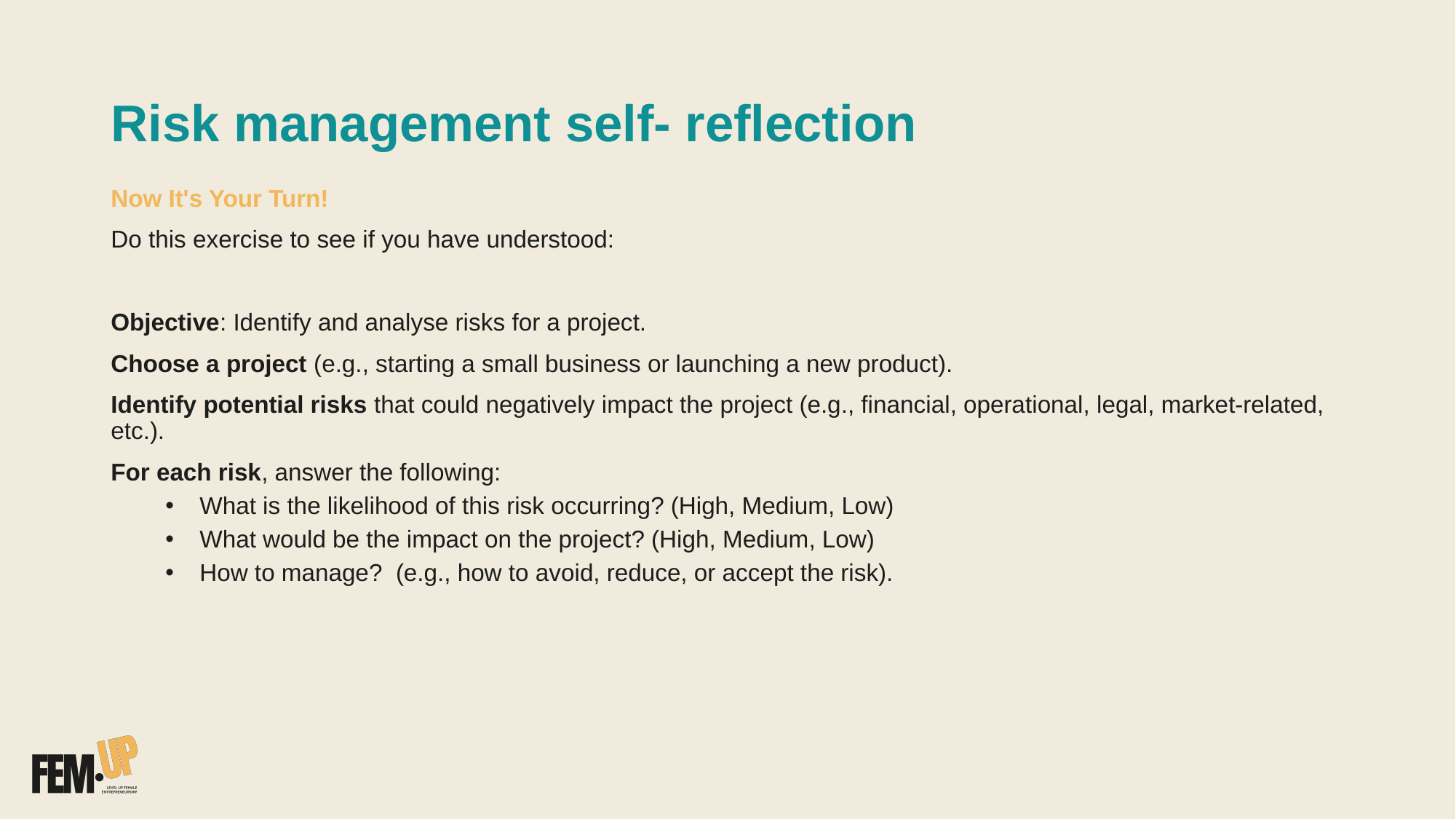

# Risk management self- reflection
Now It's Your Turn!
Do this exercise to see if you have understood:

Objective: Identify and analyse risks for a project.
Choose a project (e.g., starting a small business or launching a new product).
Identify potential risks that could negatively impact the project (e.g., financial, operational, legal, market-related, etc.).
For each risk, answer the following:
What is the likelihood of this risk occurring? (High, Medium, Low)
What would be the impact on the project? (High, Medium, Low)
How to manage?  (e.g., how to avoid, reduce, or accept the risk).